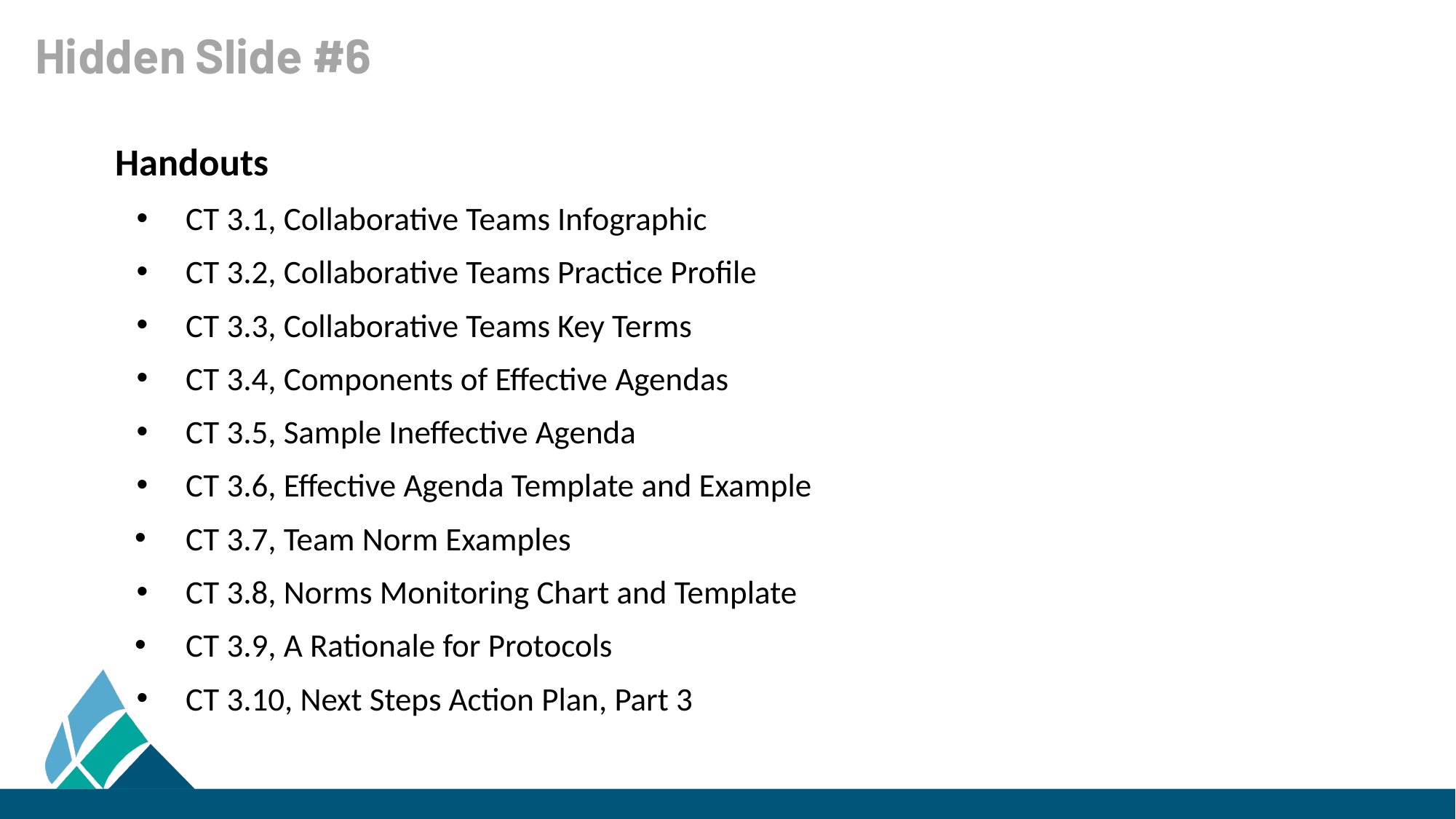

# Hidden Slide #6
Handouts
CT 3.1, Collaborative Teams Infographic
CT 3.2, Collaborative Teams Practice Profile
CT 3.3, Collaborative Teams Key Terms
CT 3.4, Components of Effective Agendas
CT 3.5, Sample Ineffective Agenda
CT 3.6, Effective Agenda Template and Example
CT 3.7, Team Norm Examples
CT 3.8, Norms Monitoring Chart and Template
CT 3.9, A Rationale for Protocols
CT 3.10, Next Steps Action Plan, Part 3